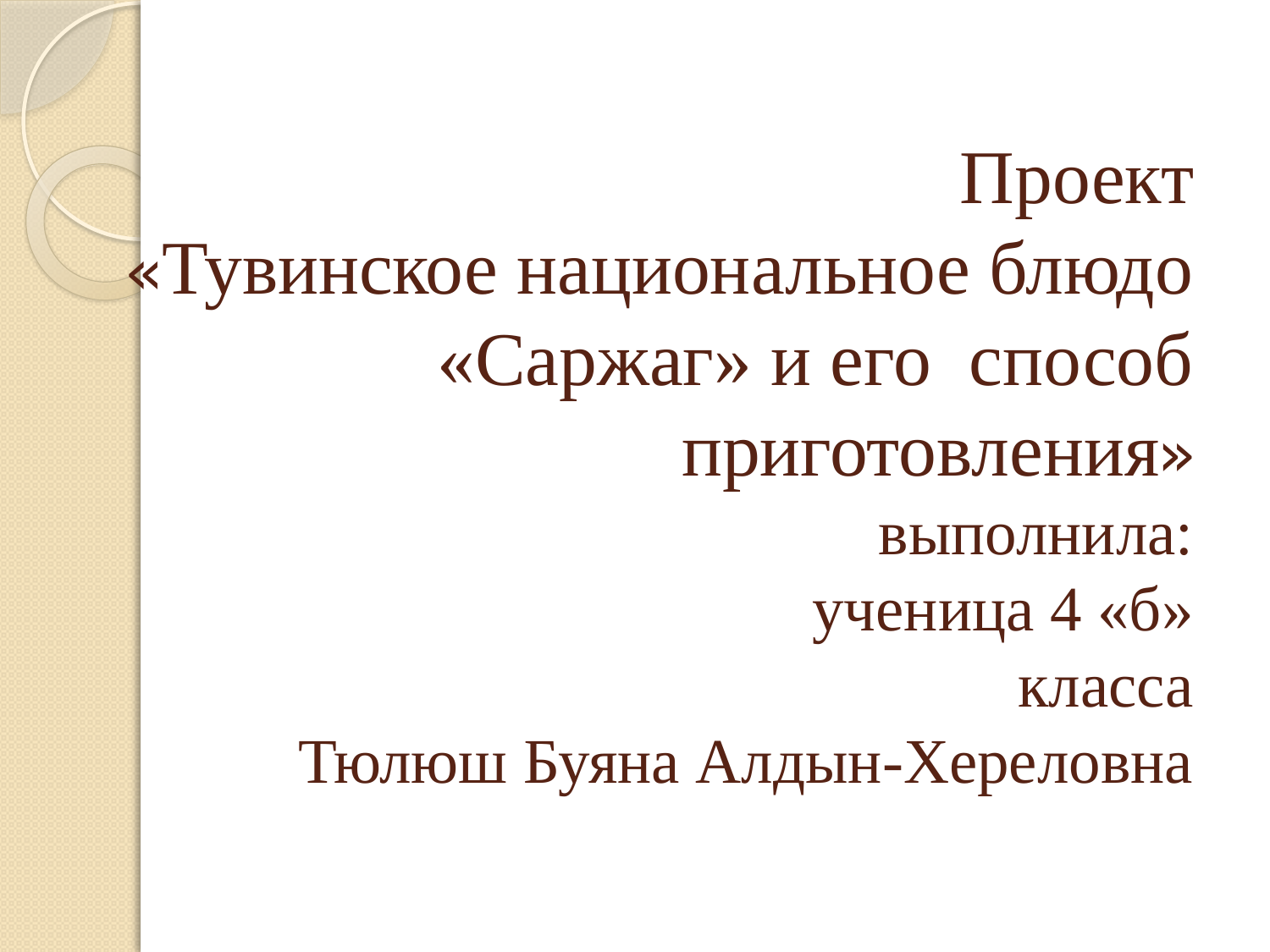

# Проект «Тувинское национальное блюдо «Саржаг» и его  способ приготовления» выполнила: ученица 4 «б» класса Тюлюш Буяна Алдын-Хереловна